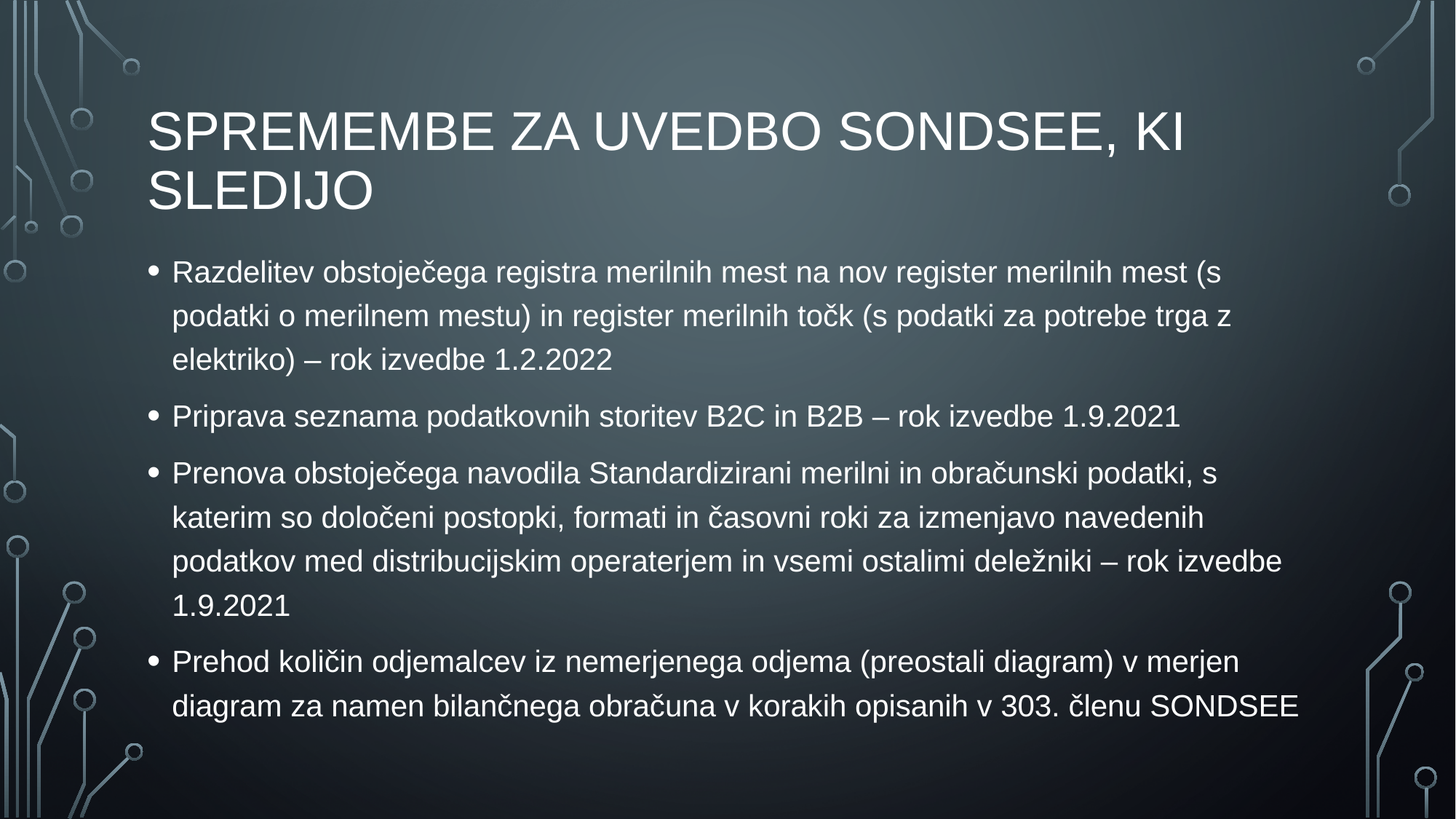

# spremembe za uvedbo SONDSEE, ki sledijo
Razdelitev obstoječega registra merilnih mest na nov register merilnih mest (s podatki o merilnem mestu) in register merilnih točk (s podatki za potrebe trga z elektriko) – rok izvedbe 1.2.2022
Priprava seznama podatkovnih storitev B2C in B2B – rok izvedbe 1.9.2021
Prenova obstoječega navodila Standardizirani merilni in obračunski podatki, s katerim so določeni postopki, formati in časovni roki za izmenjavo navedenih podatkov med distribucijskim operaterjem in vsemi ostalimi deležniki – rok izvedbe 1.9.2021
Prehod količin odjemalcev iz nemerjenega odjema (preostali diagram) v merjen diagram za namen bilančnega obračuna v korakih opisanih v 303. členu SONDSEE